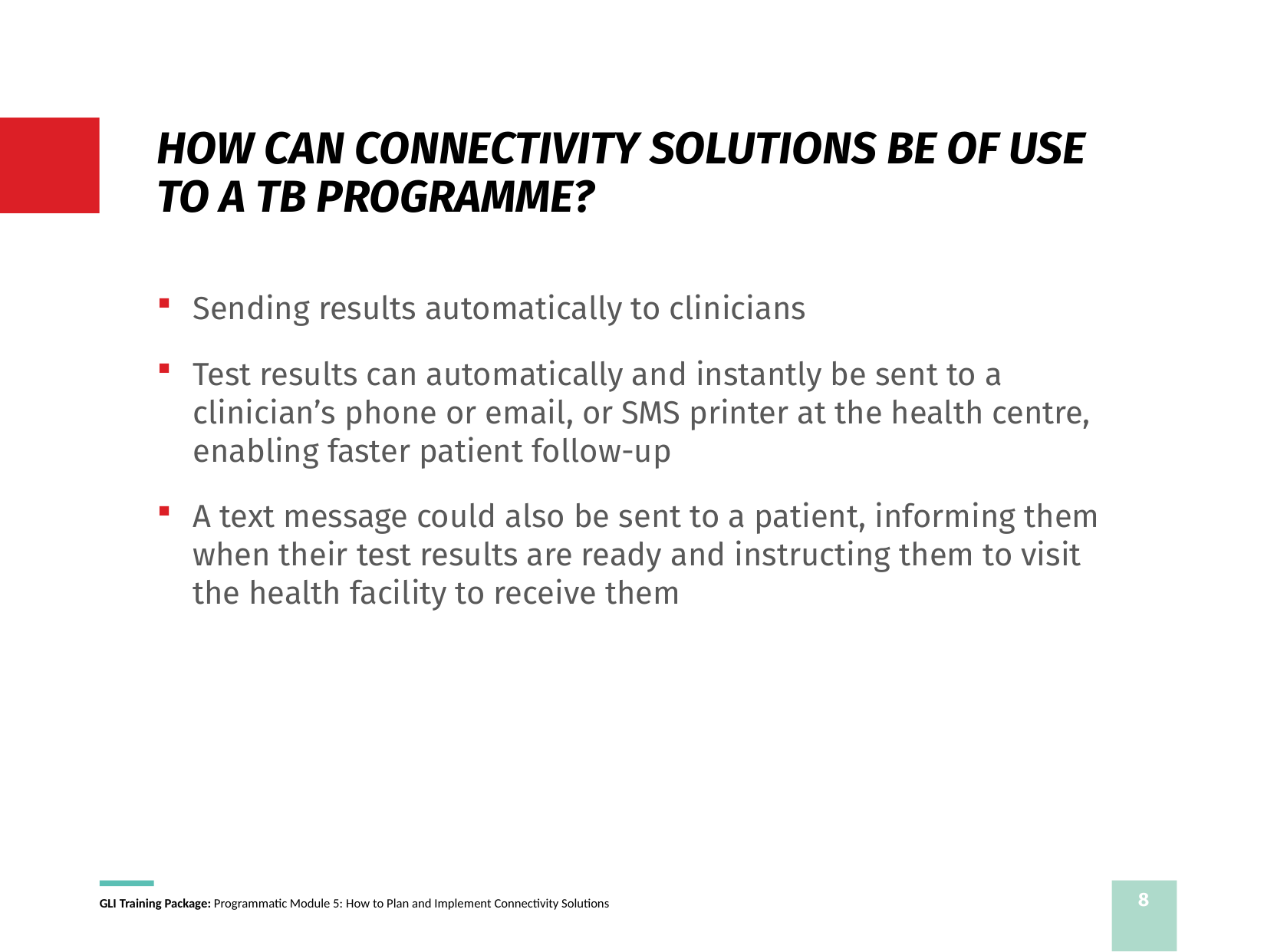

# HOW CAN CONNECTIVITY SOLUTIONS BE OF USE TO A TB PROGRAMME?
Sending results automatically to clinicians
Test results can automatically and instantly be sent to a clinician’s phone or email, or SMS printer at the health centre, enabling faster patient follow-up
A text message could also be sent to a patient, informing them when their test results are ready and instructing them to visit the health facility to receive them